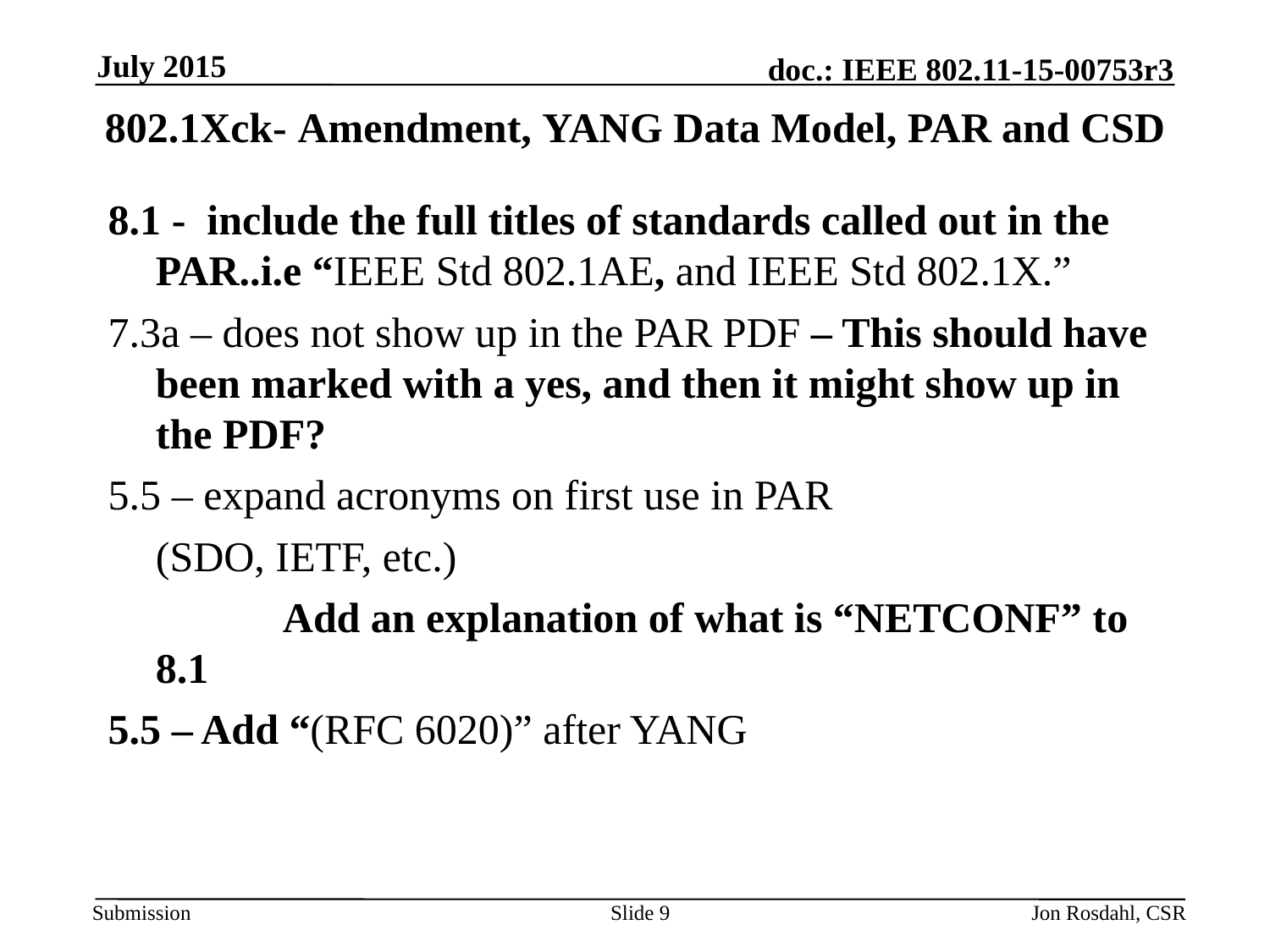

July 2015
# 802.1Xck- Amendment, YANG Data Model, PAR and CSD
8.1 -  include the full titles of standards called out in the PAR..i.e “IEEE Std 802.1AE, and IEEE Std 802.1X.”
7.3a – does not show up in the PAR PDF – This should have been marked with a yes, and then it might show up in the PDF?
5.5 – expand acronyms on first use in PAR
	(SDO, IETF, etc.)
		Add an explanation of what is “NETCONF” to 8.1
5.5 – Add “(RFC 6020)” after YANG
Slide 9
Jon Rosdahl, CSR